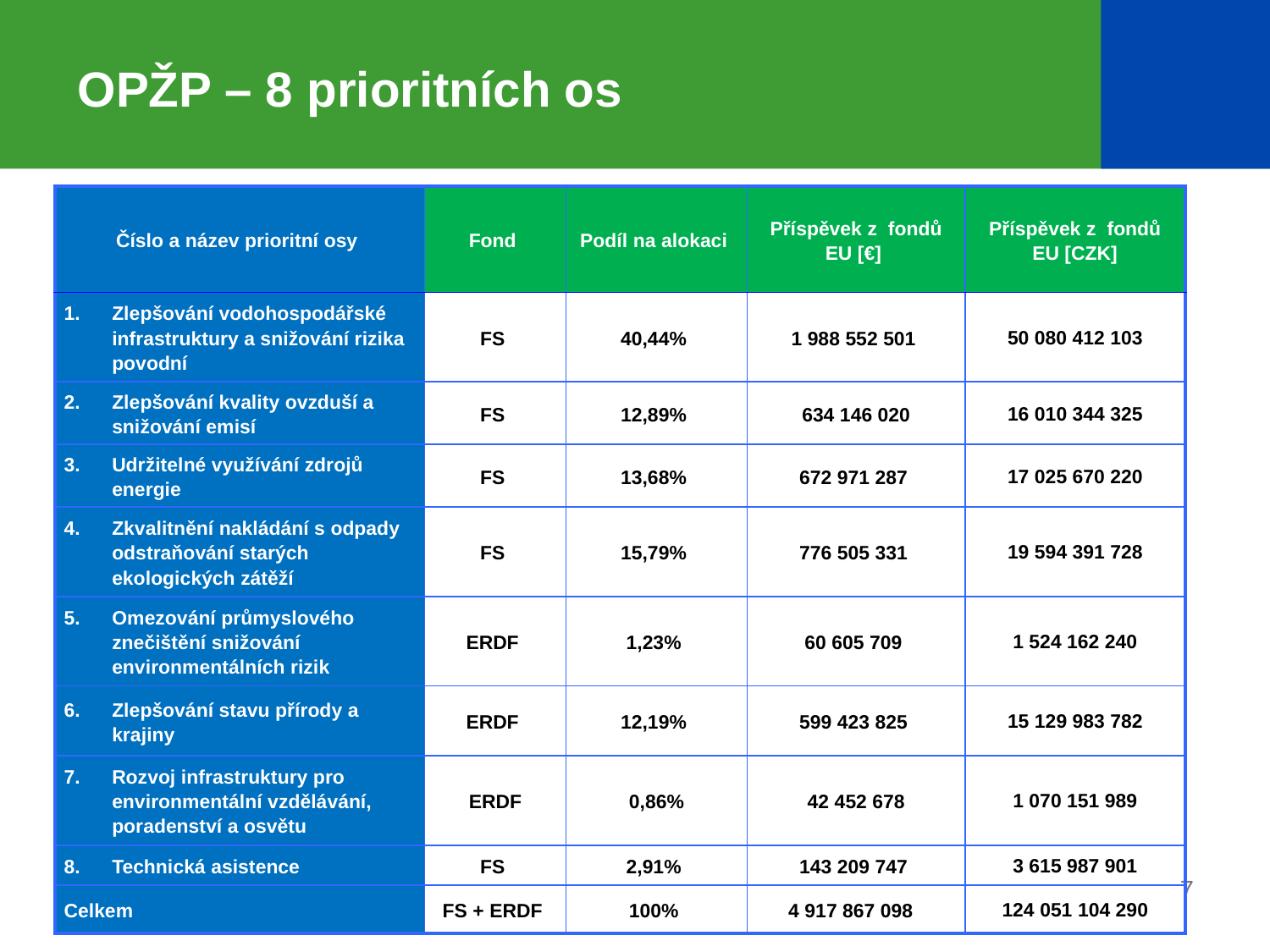

# OPŽP – 8 prioritních os
| Číslo a název prioritní osy | Fond | Podíl na alokaci | Příspěvek z  fondů EU [€] | Příspěvek z  fondů EU [CZK] |
| --- | --- | --- | --- | --- |
| 1. Zlepšování vodohospodářské infrastruktury a snižování rizika povodní | FS | 40,44% | 1 988 552 501 | 50 080 412 103 |
| 2. Zlepšování kvality ovzduší a snižování emisí | FS | 12,89% | 634 146 020 | 16 010 344 325 |
| 3. Udržitelné využívání zdrojů energie | FS | 13,68% | 672 971 287 | 17 025 670 220 |
| 4. Zkvalitnění nakládání s odpady odstraňování starých ekologických zátěží | FS | 15,79% | 776 505 331 | 19 594 391 728 |
| 5. Omezování průmyslového znečištění snižování environmentálních rizik | ERDF | 1,23% | 60 605 709 | 1 524 162 240 |
| 6. Zlepšování stavu přírody a krajiny | ERDF | 12,19% | 599 423 825 | 15 129 983 782 |
| 7. Rozvoj infrastruktury pro environmentální vzdělávání, poradenství a osvětu | ERDF | 0,86% | 42 452 678 | 1 070 151 989 |
| 8. Technická asistence | FS | 2,91% | 143 209 747 | 3 615 987 901 |
| Celkem | FS + ERDF | 100% | 4 917 867 098 | 124 051 104 290 |
7